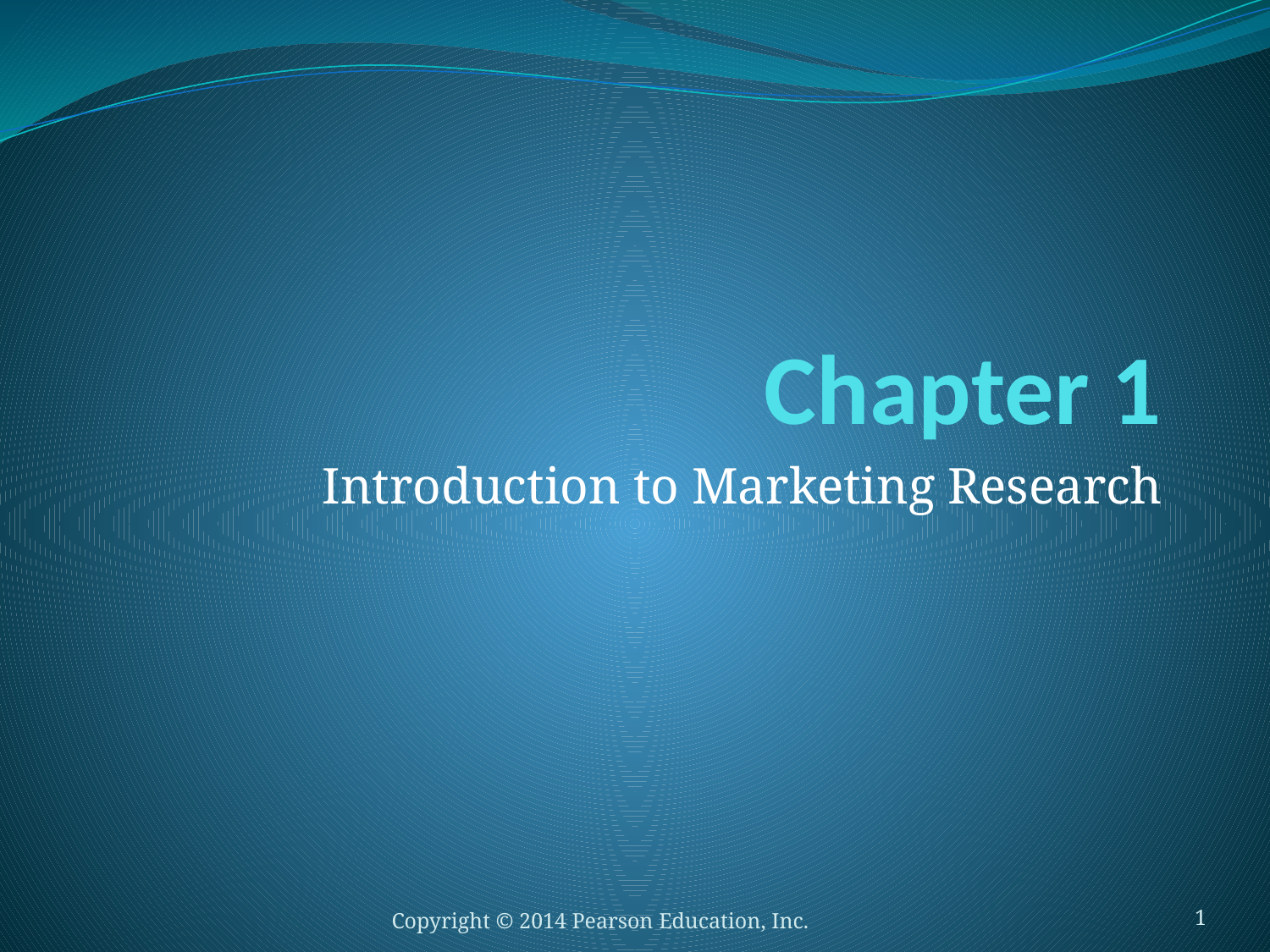

# Chapter 1
Introduction to Marketing Research
Copyright © 2014 Pearson Education, Inc.
1